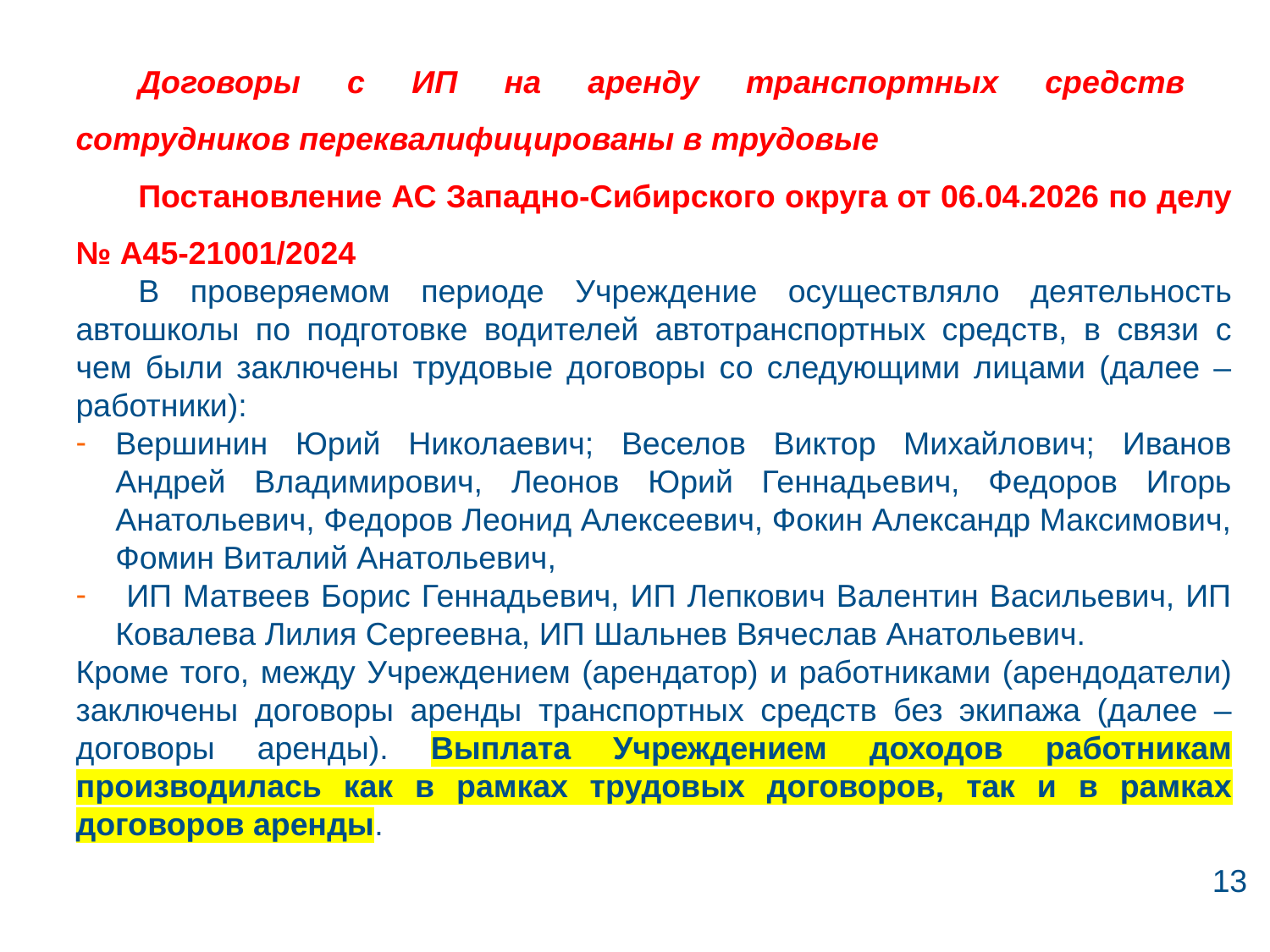

Договоры с ИП на аренду транспортных средств
сотрудников переквалифицированы в трудовые
Постановление АС Западно-Сибирского округа от 06.04.2026 по делу № А45-21001/2024
В проверяемом периоде Учреждение осуществляло деятельность автошколы по подготовке водителей автотранспортных средств, в связи с чем были заключены трудовые договоры со следующими лицами (далее – работники):
Вершинин Юрий Николаевич; Веселов Виктор Михайлович; Иванов Андрей Владимирович, Леонов Юрий Геннадьевич, Федоров Игорь Анатольевич, Федоров Леонид Алексеевич, Фокин Александр Максимович, Фомин Виталий Анатольевич,
 ИП Матвеев Борис Геннадьевич, ИП Лепкович Валентин Васильевич, ИП Ковалева Лилия Сергеевна, ИП Шальнев Вячеслав Анатольевич.
Кроме того, между Учреждением (арендатор) и работниками (арендодатели) заключены договоры аренды транспортных средств без экипажа (далее – договоры аренды). Выплата Учреждением доходов работникам производилась как в рамках трудовых договоров, так и в рамках договоров аренды.